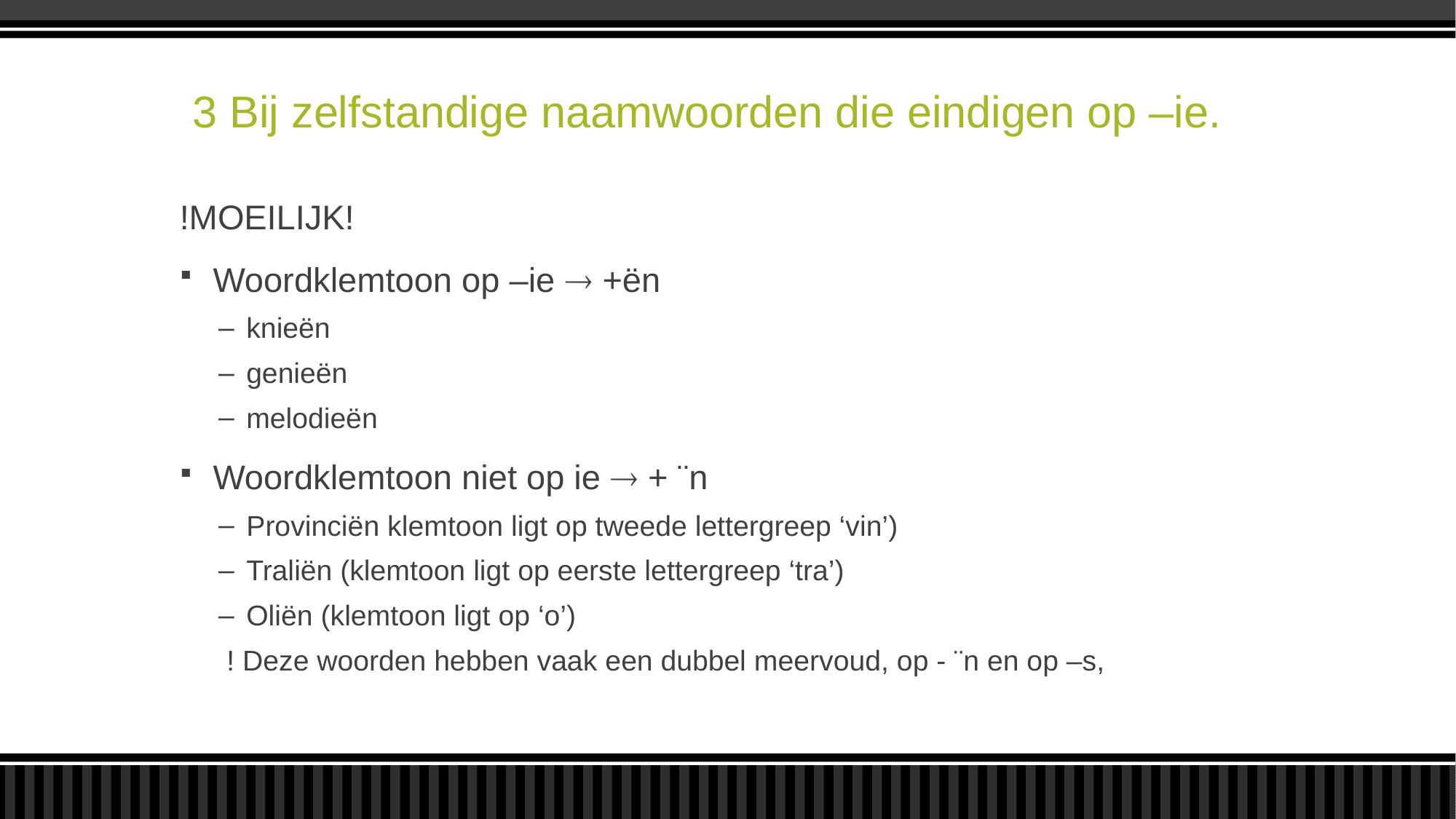

# 3 Bij zelfstandige naamwoorden die eindigen op –ie.
!MOEILIJK!
Woordklemtoon op –ie → +ën
knieën
genieën
melodieën
Woordklemtoon niet op ie → + ¨n
Provinciën klemtoon ligt op tweede lettergreep ‘vin’)
Traliën (klemtoon ligt op eerste lettergreep ‘tra’)
Oliën (klemtoon ligt op ‘o’)
 ! Deze woorden hebben vaak een dubbel meervoud, op - ¨n en op –s,